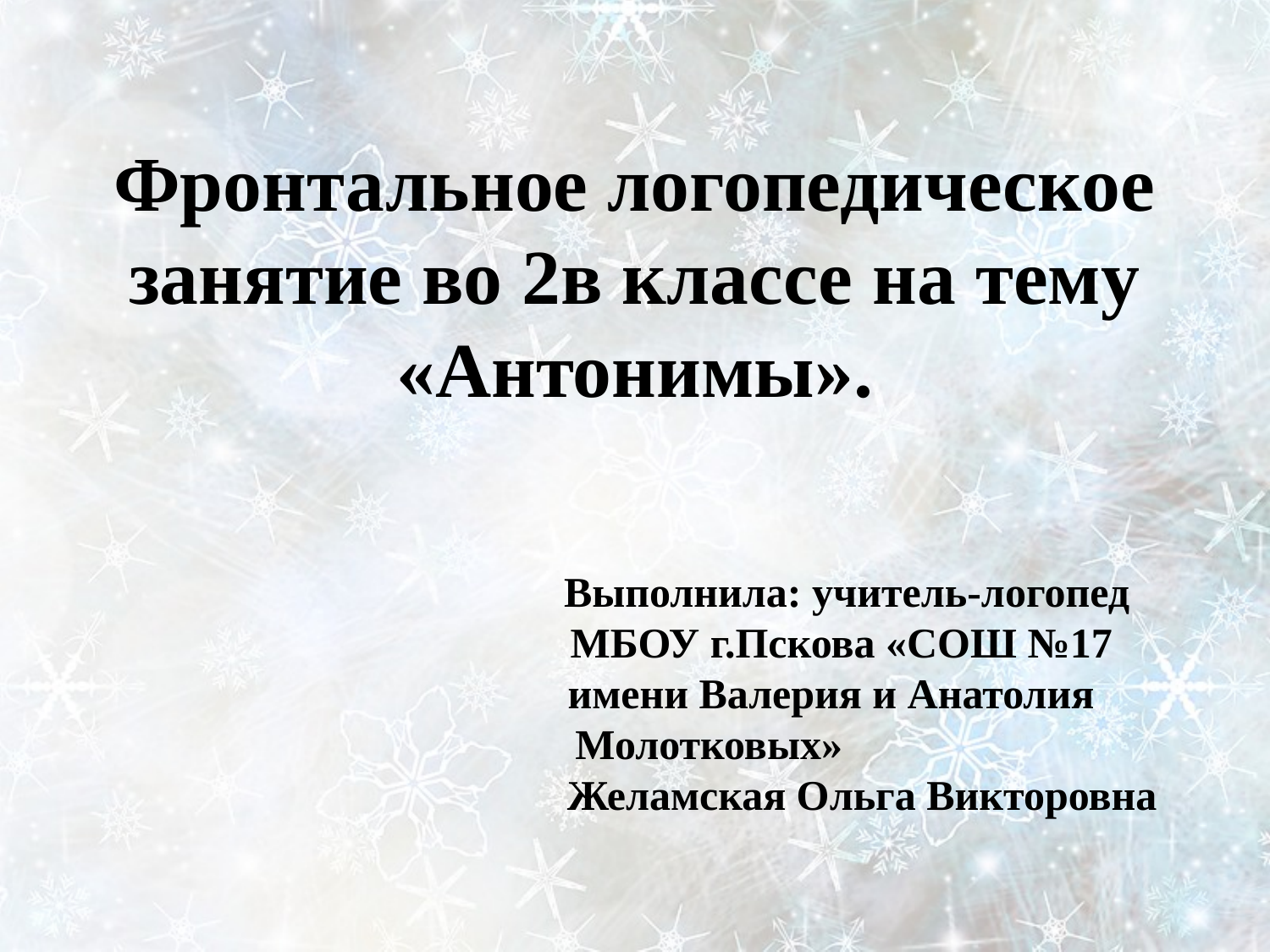

# Фронтальное логопедическое занятие во 2в классе на тему «Антонимы». Выполнила: учитель-логопед МБОУ г.Пскова «СОШ №17 имени Валерия и Анатолия Молотковых» Желамская Ольга Викторовна